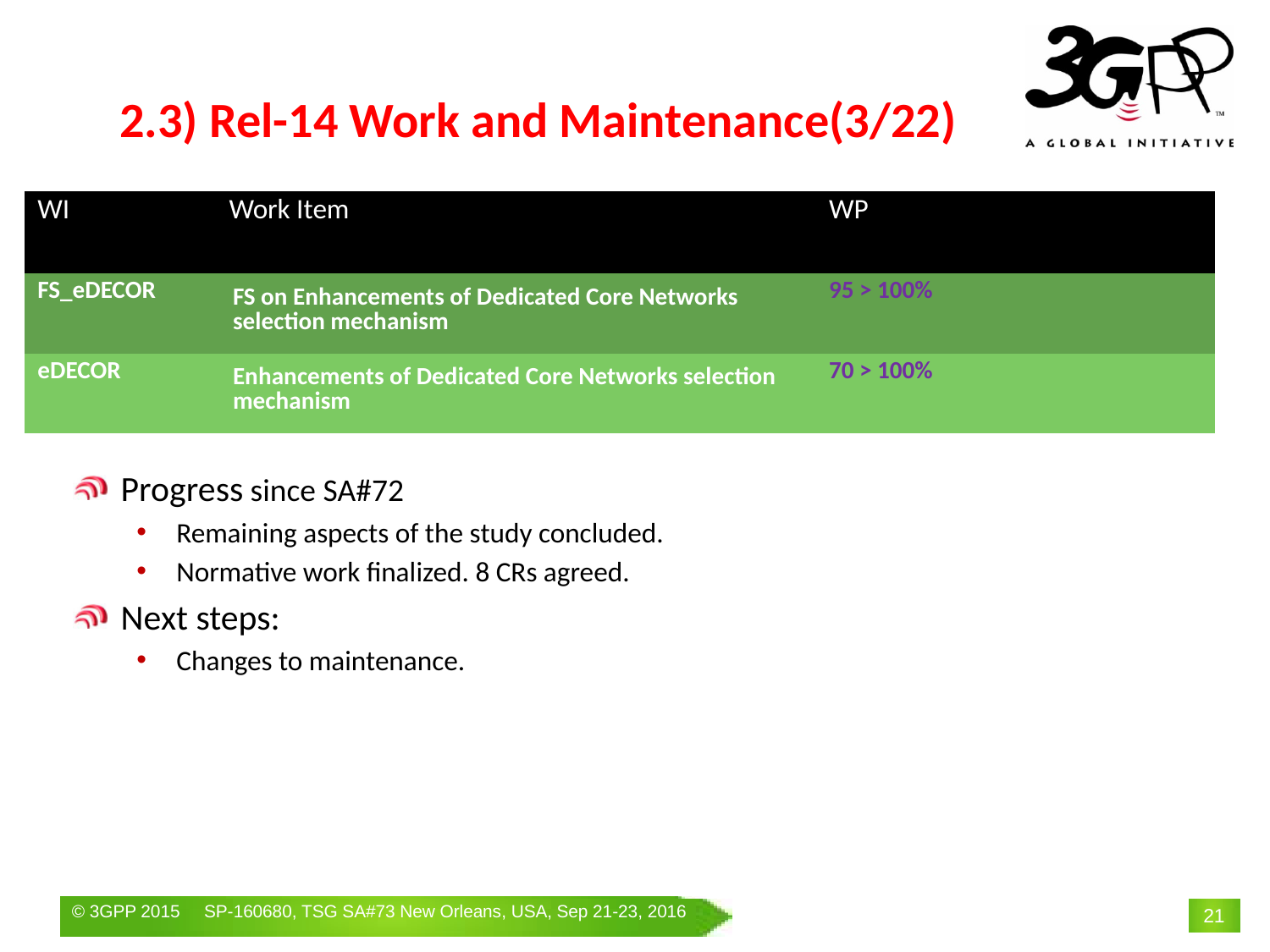

# 2.3) Rel-14 Work and Maintenance(3/22)
| WI | Work Item | WP |  |  |
| --- | --- | --- | --- | --- |
| FS\_eDECOR | FS on Enhancements of Dedicated Core Networks selection mechanism | 95 > 100% |  |  |
| eDECOR | Enhancements of Dedicated Core Networks selection mechanism | 70 > 100% |  |  |
Progress since SA#72
Remaining aspects of the study concluded.
Normative work finalized. 8 CRs agreed.
Next steps:
Changes to maintenance.